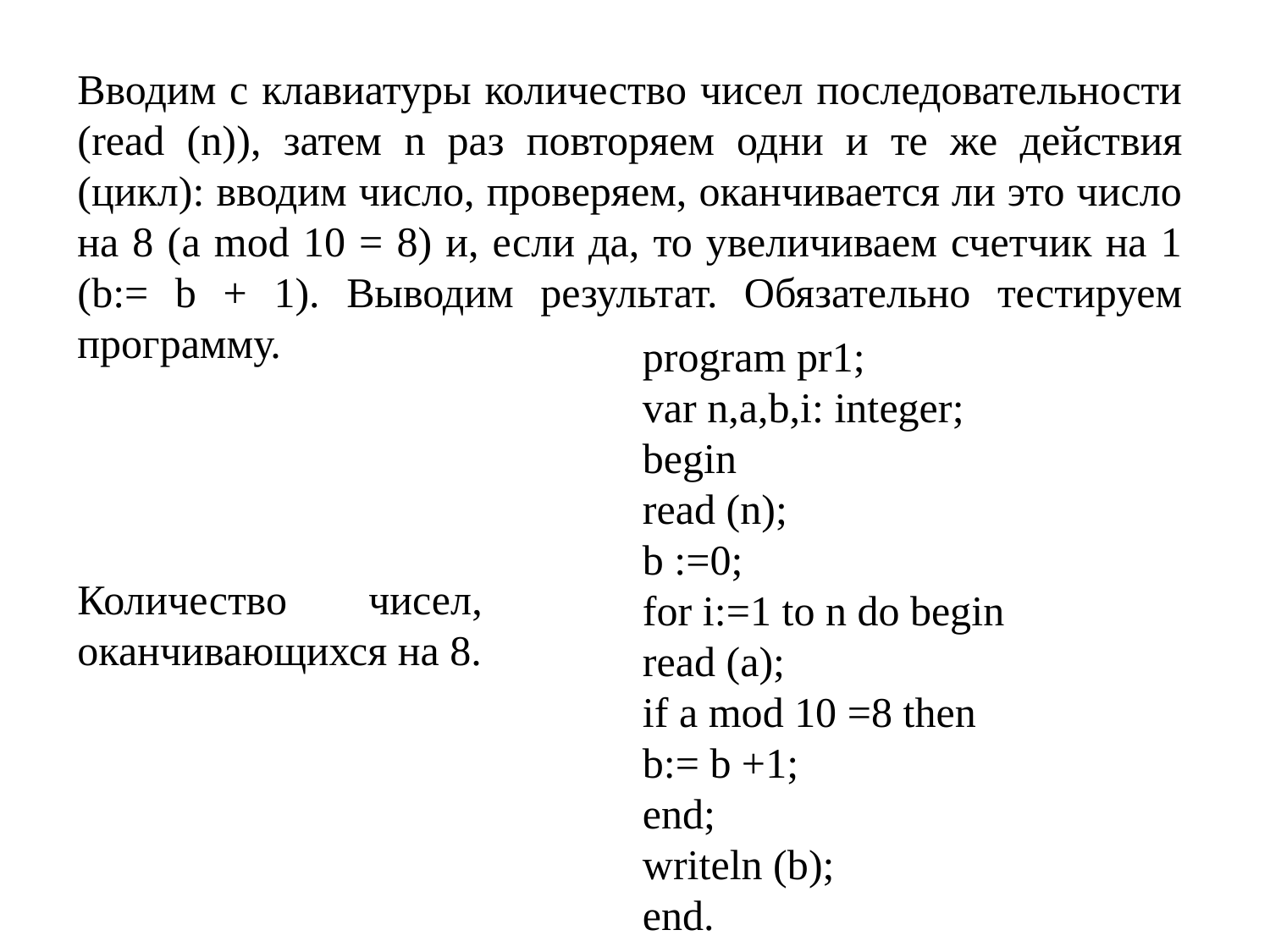

Вводим с клавиатуры количество чисел последовательности (read (n)), затем n раз повторяем одни и те же действия (цикл): вводим число, проверяем, оканчивается ли это число на 8 (a mod 10 = 8) и, если да, то увеличиваем счетчик на 1 (b:= b + 1). Выводим результат. Обязательно тестируем программу.
program pr1;
var n,a,b,i: integer;
begin
read (n);
b :=0;
for i:=1 to n do begin
read (a);
if a mod 10 =8 then
b:= b +1;
end;
writeln (b);
end.
Количество чисел, оканчивающихся на 8.